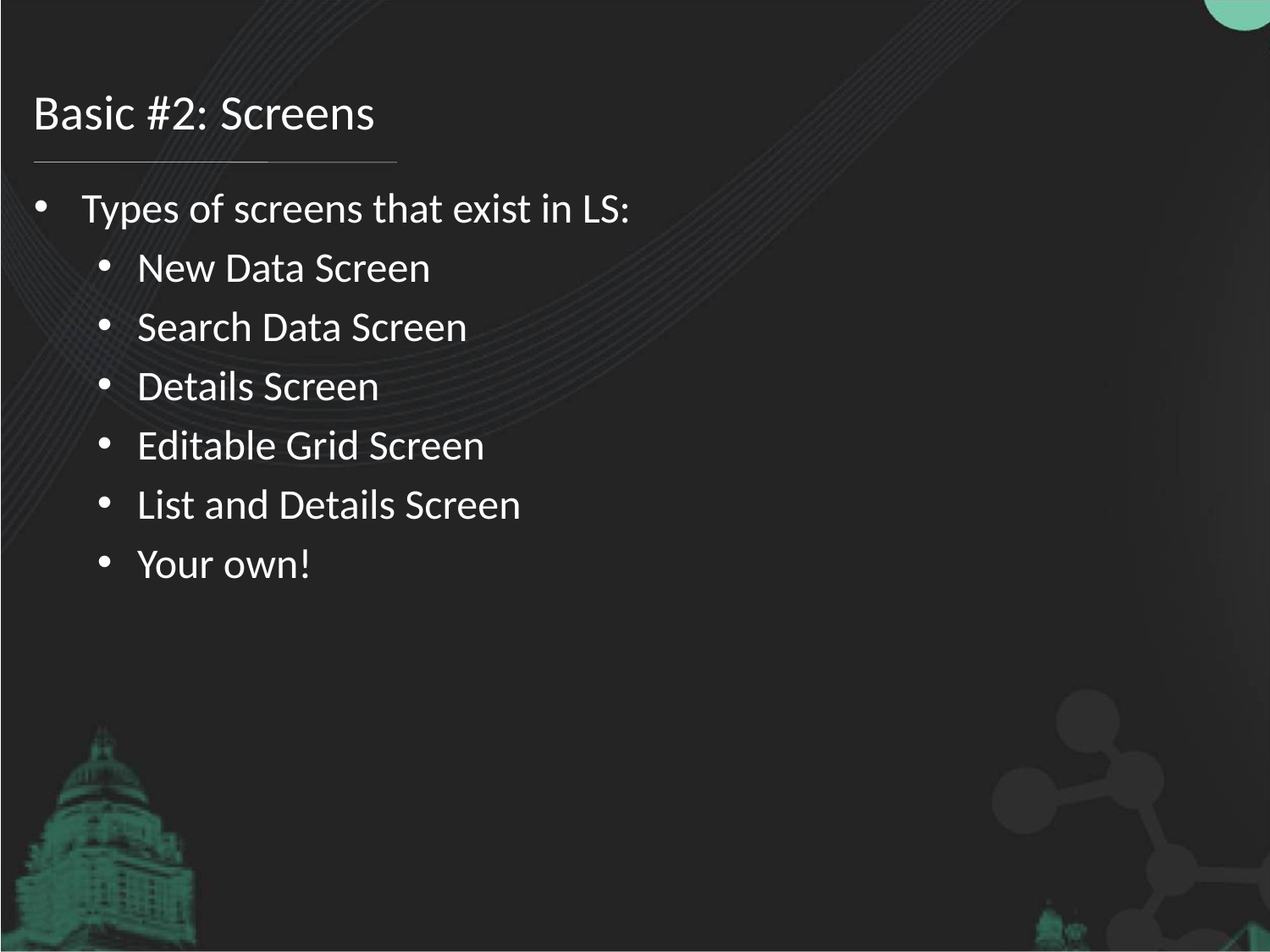

# Basic #2: Screens
Types of screens that exist in LS:
New Data Screen
Search Data Screen
Details Screen
Editable Grid Screen
List and Details Screen
Your own!